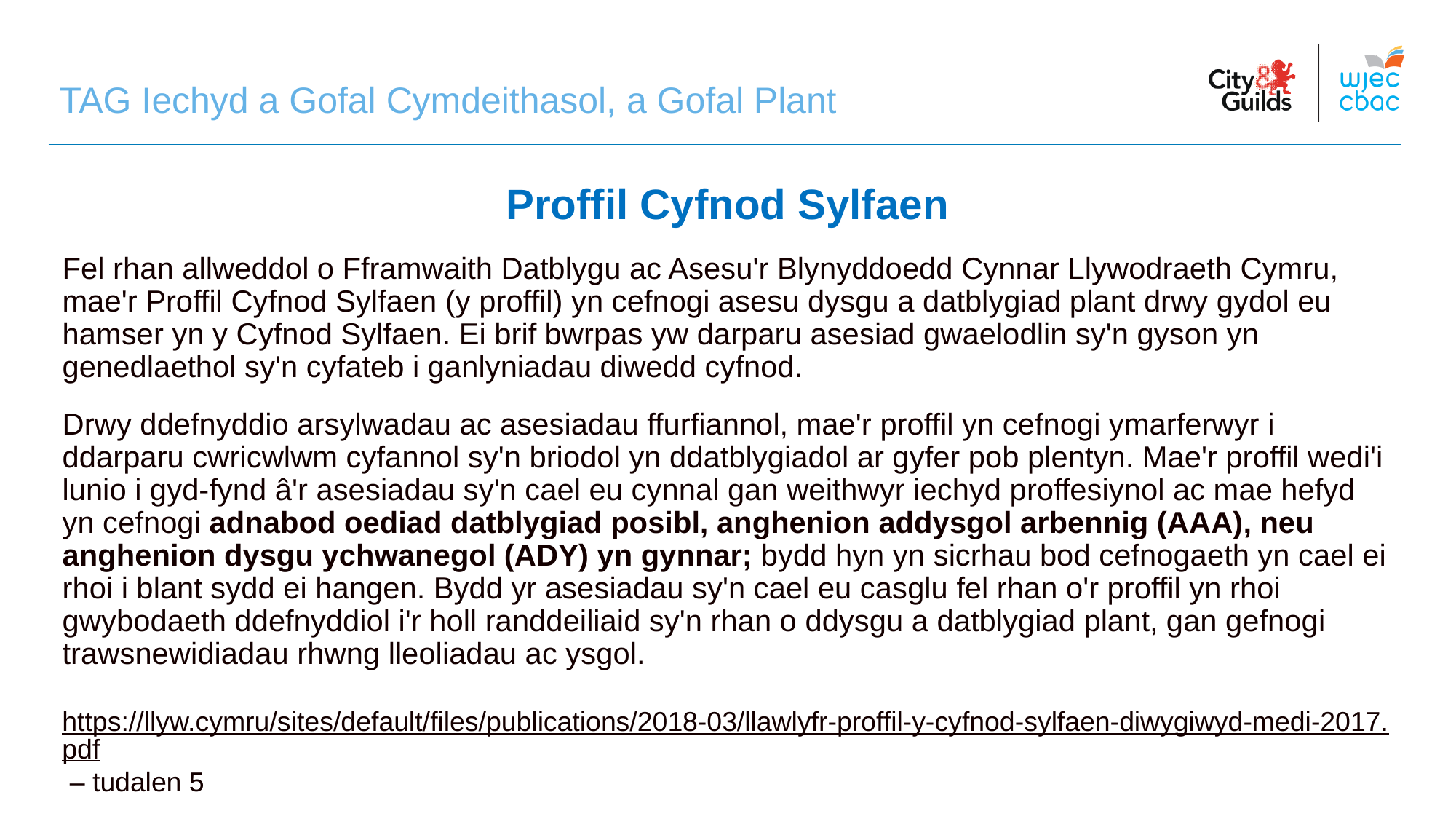

# TAG Iechyd a Gofal Cymdeithasol, a Gofal Plant
Proffil Cyfnod Sylfaen
Fel rhan allweddol o Fframwaith Datblygu ac Asesu'r Blynyddoedd Cynnar Llywodraeth Cymru, mae'r Proffil Cyfnod Sylfaen (y proffil) yn cefnogi asesu dysgu a datblygiad plant drwy gydol eu hamser yn y Cyfnod Sylfaen. Ei brif bwrpas yw darparu asesiad gwaelodlin sy'n gyson yn genedlaethol sy'n cyfateb i ganlyniadau diwedd cyfnod.
Drwy ddefnyddio arsylwadau ac asesiadau ffurfiannol, mae'r proffil yn cefnogi ymarferwyr i ddarparu cwricwlwm cyfannol sy'n briodol yn ddatblygiadol ar gyfer pob plentyn. Mae'r proffil wedi'i lunio i gyd-fynd â'r asesiadau sy'n cael eu cynnal gan weithwyr iechyd proffesiynol ac mae hefyd yn cefnogi adnabod oediad datblygiad posibl, anghenion addysgol arbennig (AAA), neu anghenion dysgu ychwanegol (ADY) yn gynnar; bydd hyn yn sicrhau bod cefnogaeth yn cael ei rhoi i blant sydd ei hangen. Bydd yr asesiadau sy'n cael eu casglu fel rhan o'r proffil yn rhoi gwybodaeth ddefnyddiol i'r holl randdeiliaid sy'n rhan o ddysgu a datblygiad plant, gan gefnogi trawsnewidiadau rhwng lleoliadau ac ysgol.
https://llyw.cymru/sites/default/files/publications/2018-03/llawlyfr-proffil-y-cyfnod-sylfaen-diwygiwyd-medi-2017.pdf – tudalen 5